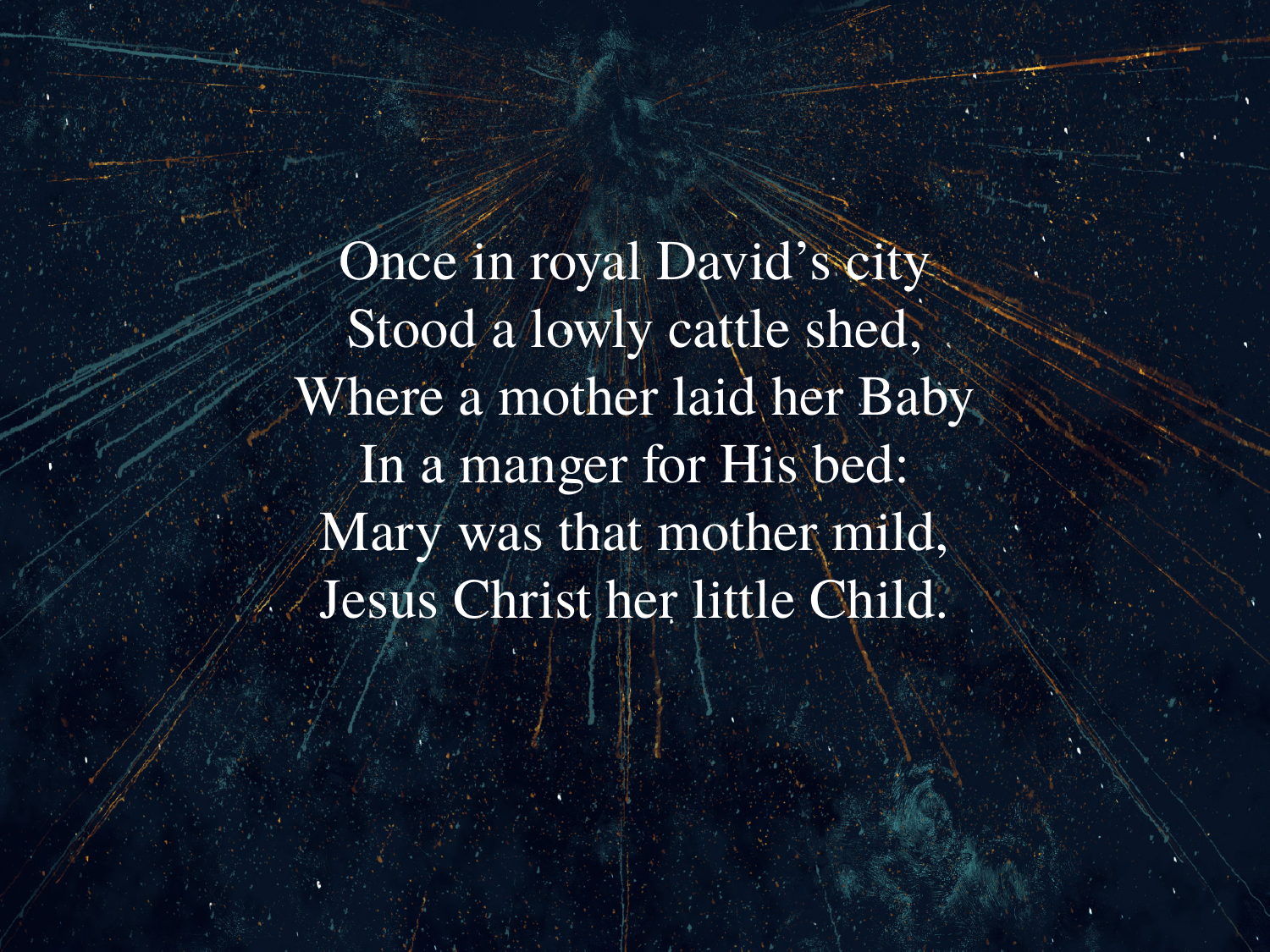

# Once in royal David’s city Stood a lowly cattle shed, Where a mother laid her Baby In a manger for His bed: Mary was that mother mild, Jesus Christ her little Child.